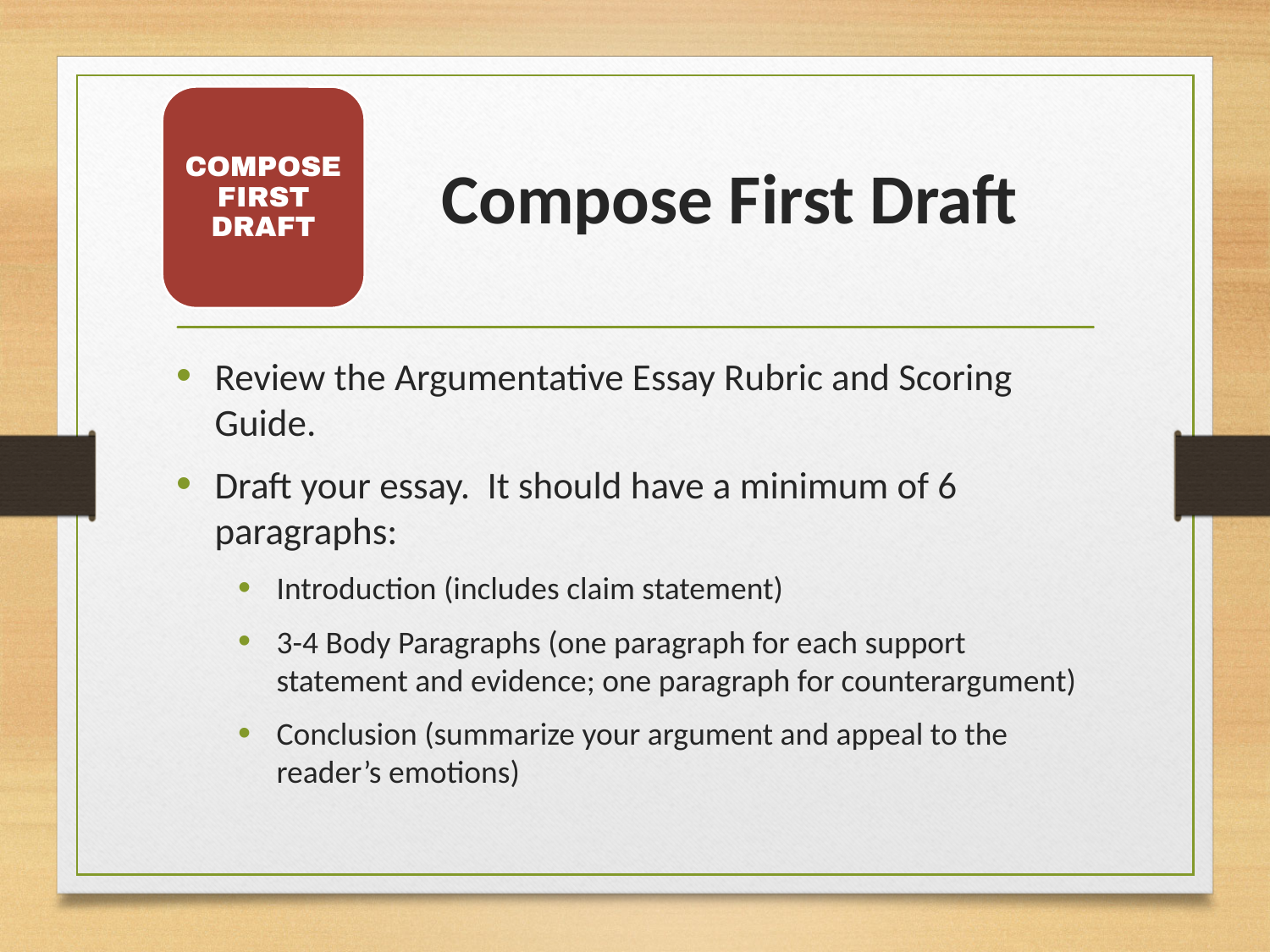

COMPOSE FIRST DRAFT
# Compose First Draft
Review the Argumentative Essay Rubric and Scoring Guide.
Draft your essay.  It should have a minimum of 6 paragraphs:
Introduction (includes claim statement)
3-4 Body Paragraphs (one paragraph for each support statement and evidence; one paragraph for counterargument)
Conclusion (summarize your argument and appeal to the reader’s emotions)